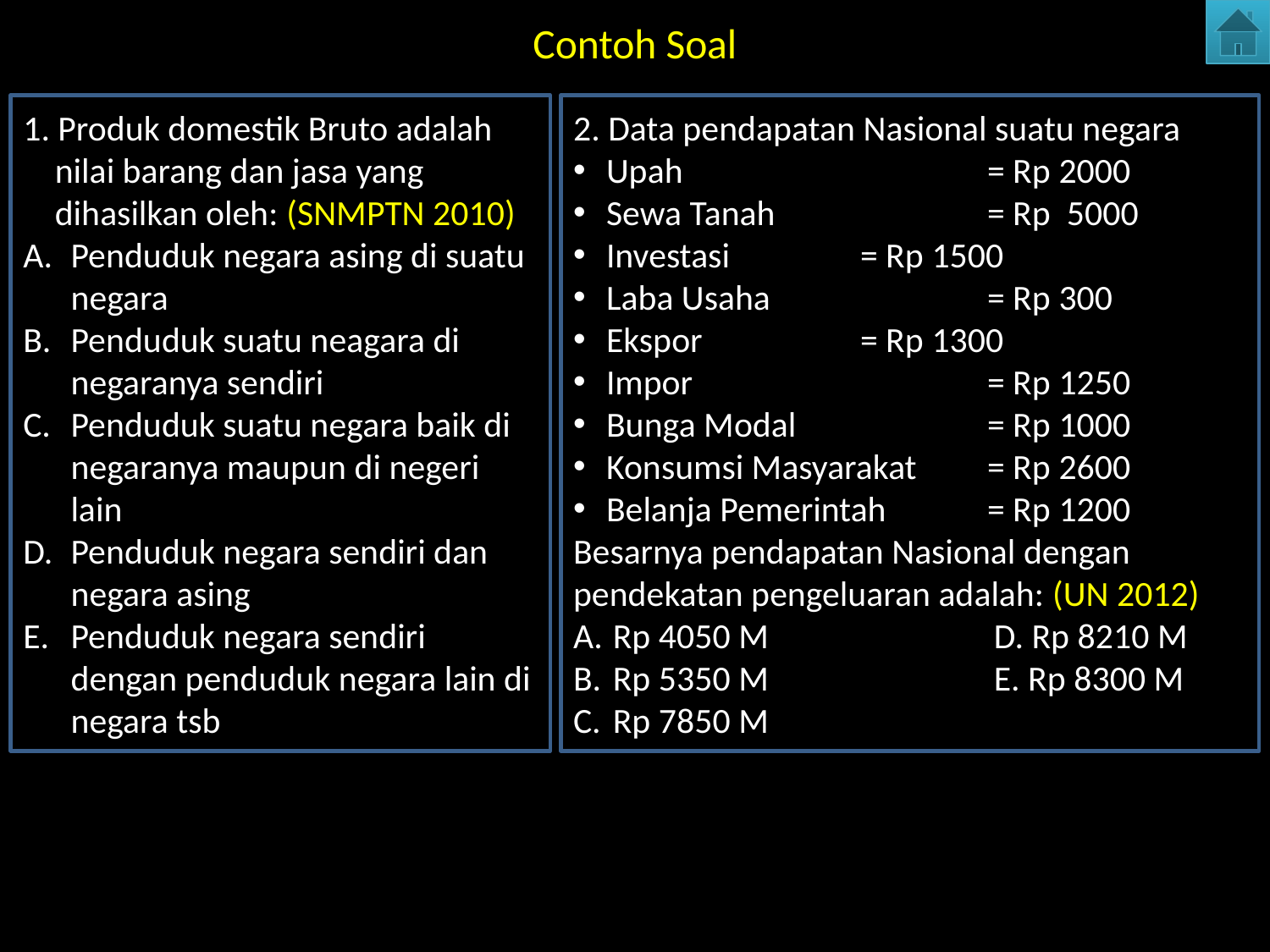

# Contoh Soal
1. Produk domestik Bruto adalah nilai barang dan jasa yang dihasilkan oleh: (SNMPTN 2010)
Penduduk negara asing di suatu negara
Penduduk suatu neagara di negaranya sendiri
Penduduk suatu negara baik di negaranya maupun di negeri lain
Penduduk negara sendiri dan negara asing
Penduduk negara sendiri dengan penduduk negara lain di negara tsb
2. Data pendapatan Nasional suatu negara
Upah			= Rp 2000
Sewa Tanah		= Rp  5000
Investasi		= Rp 1500
Laba Usaha		= Rp 300
Ekspor		= Rp 1300
Impor			= Rp 1250
Bunga Modal		= Rp 1000
Konsumsi Masyarakat	= Rp 2600
Belanja Pemerintah	= Rp 1200
Besarnya pendapatan Nasional dengan pendekatan pengeluaran adalah: (UN 2012)
Rp 4050 M		D. Rp 8210 M
Rp 5350 M		E. Rp 8300 M
Rp 7850 M